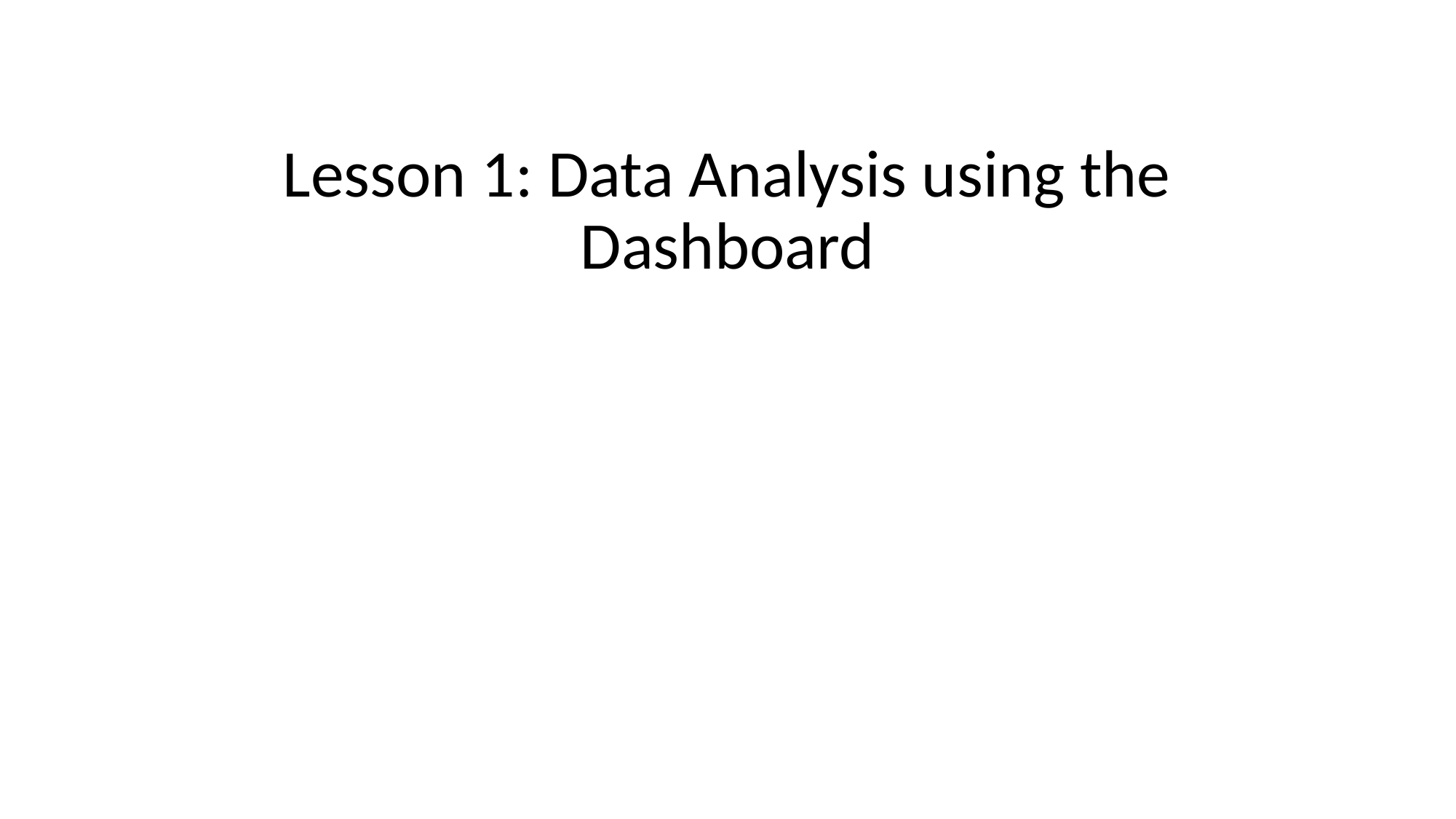

Lesson 1: Data Analysis using the Dashboard